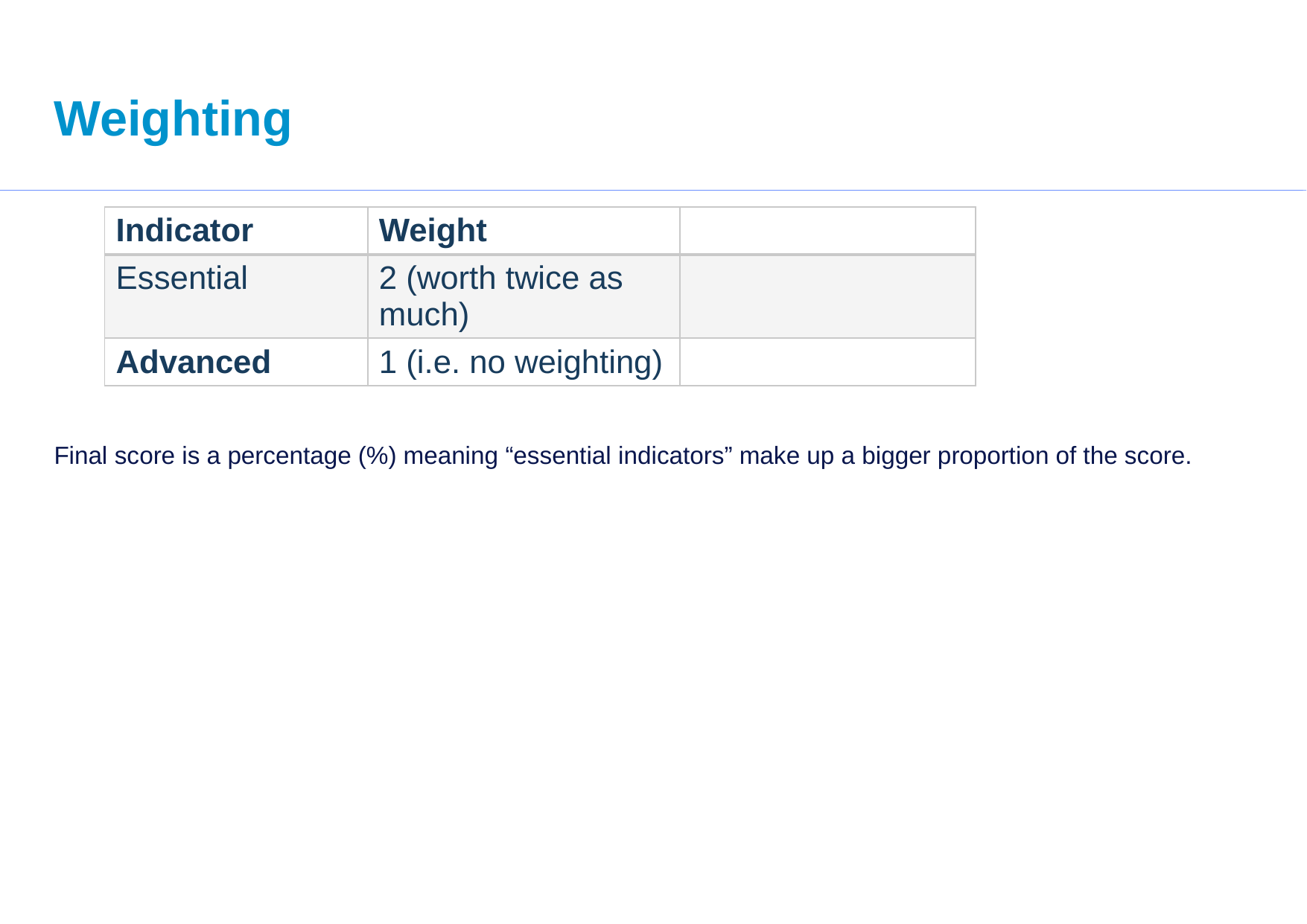

# Weighting
| Indicator | Weight |  |
| --- | --- | --- |
| Essential | 2 (worth twice as much) |  |
| Advanced | 1 (i.e. no weighting) |  |
Final score is a percentage (%) meaning “essential indicators” make up a bigger proportion of the score.